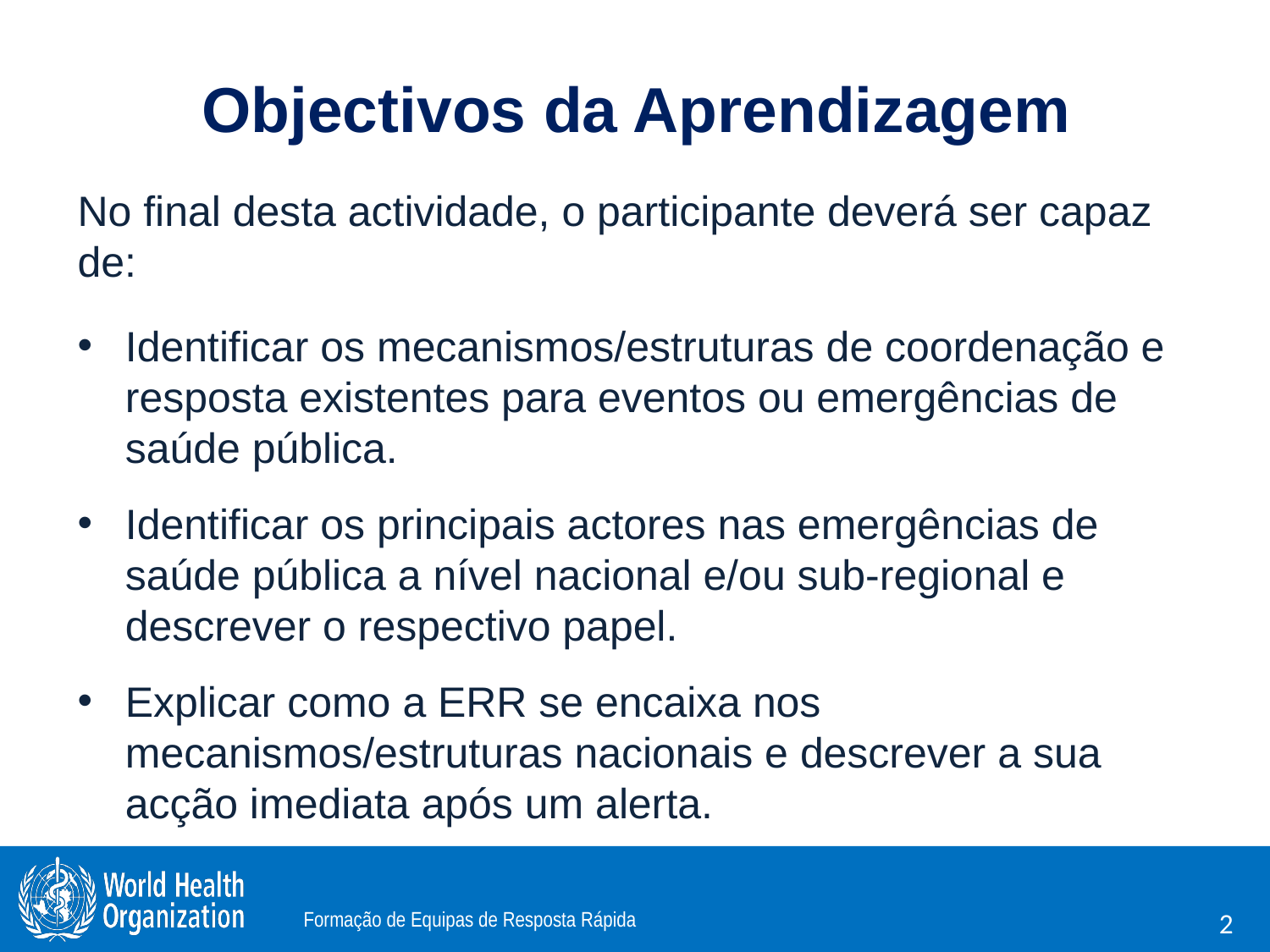

# Objectivos da Aprendizagem
No final desta actividade, o participante deverá ser capaz de:

Identificar os mecanismos/estruturas de coordenação e resposta existentes para eventos ou emergências de saúde pública.

Identificar os principais actores nas emergências de saúde pública a nível nacional e/ou sub-regional e descrever o respectivo papel.

Explicar como a ERR se encaixa nos mecanismos/estruturas nacionais e descrever a sua acção imediata após um alerta.